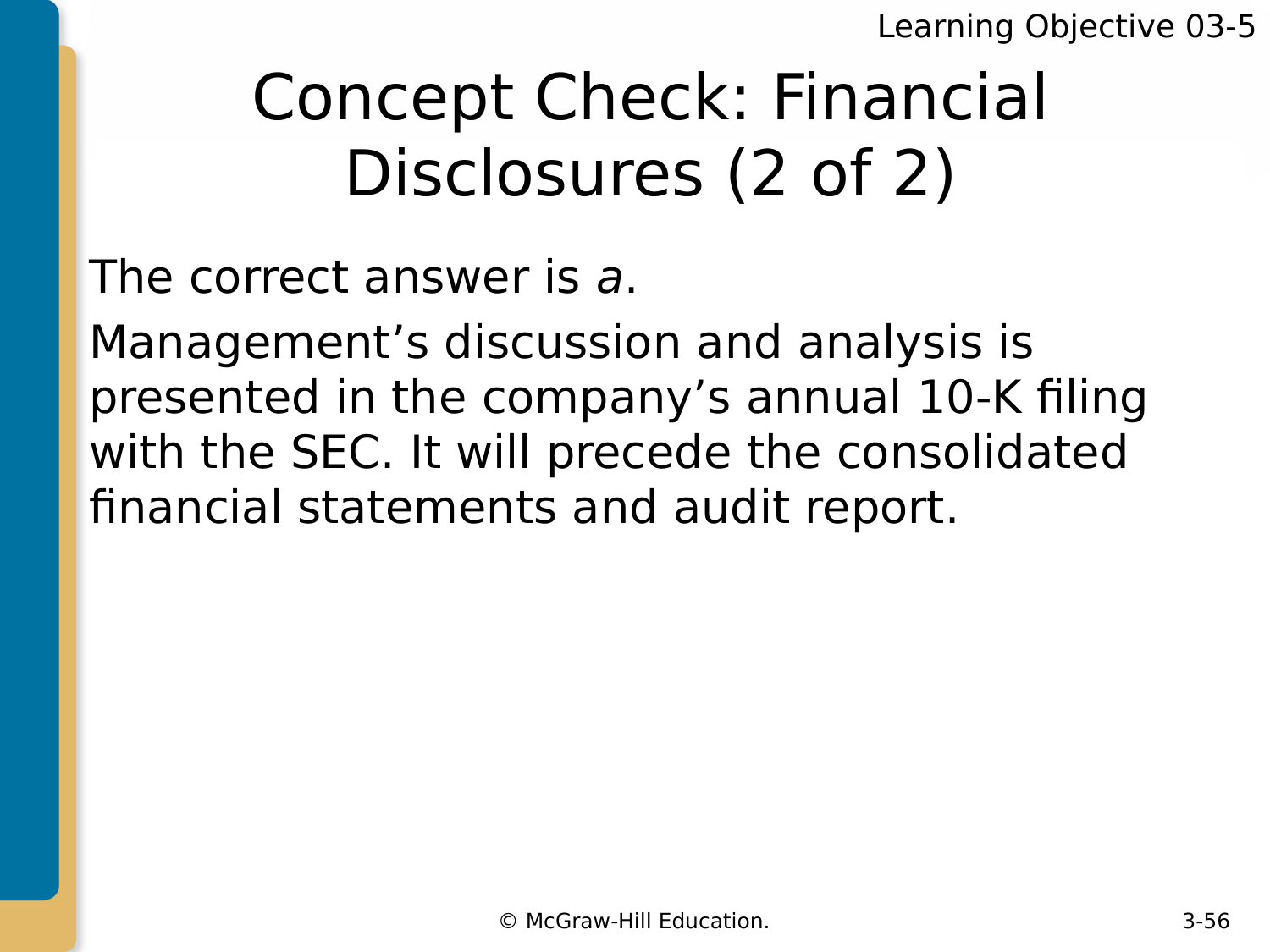

Learning Objective 03-5
# Concept Check: Financial Disclosures (2 of 2)
The correct answer is a.
Management’s discussion and analysis is presented in the company’s annual 10-K filing with the SEC. It will precede the consolidated financial statements and audit report.